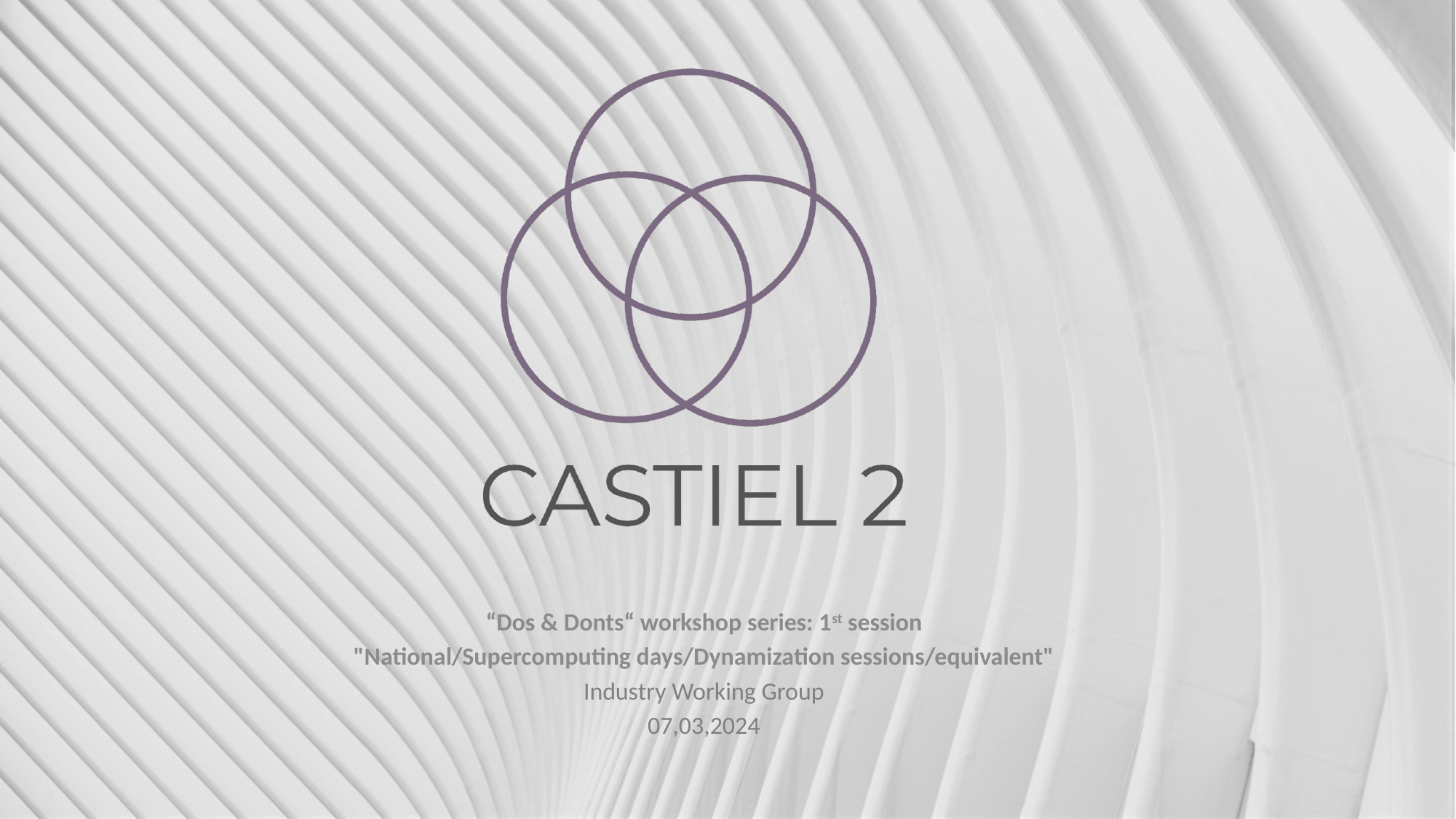

“Dos & Donts“ workshop series: 1st session
"National/Supercomputing days/Dynamization sessions/equivalent"
Industry Working Group
07,03,2024